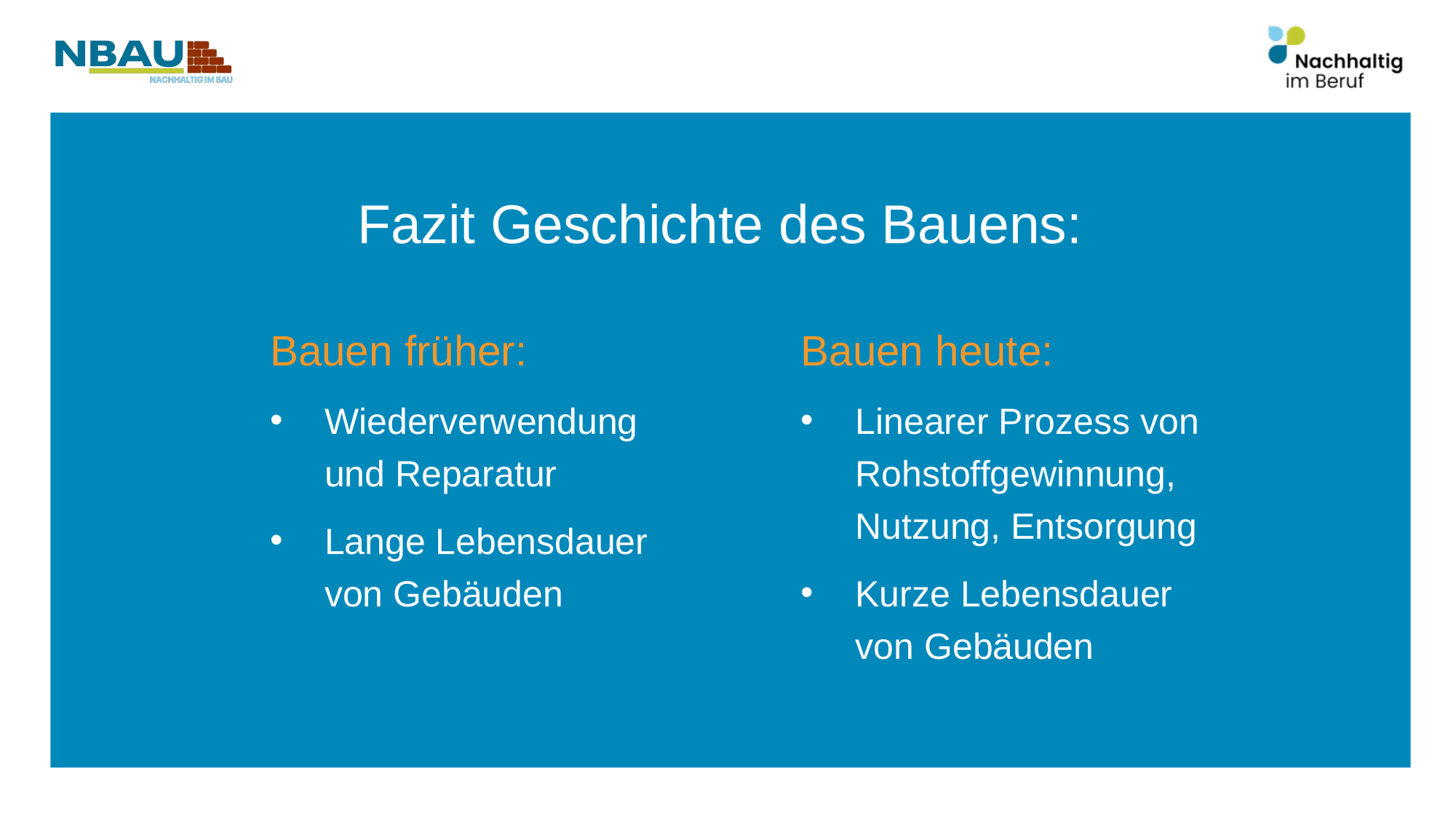

Fazit Geschichte des Bauens:

Bauen früher:
Wiederverwendung und Reparatur
Lange Lebensdauer von Gebäuden
Bauen heute:
Linearer Prozess von Rohstoffgewinnung, Nutzung, Entsorgung
Kurze Lebensdauer von Gebäuden